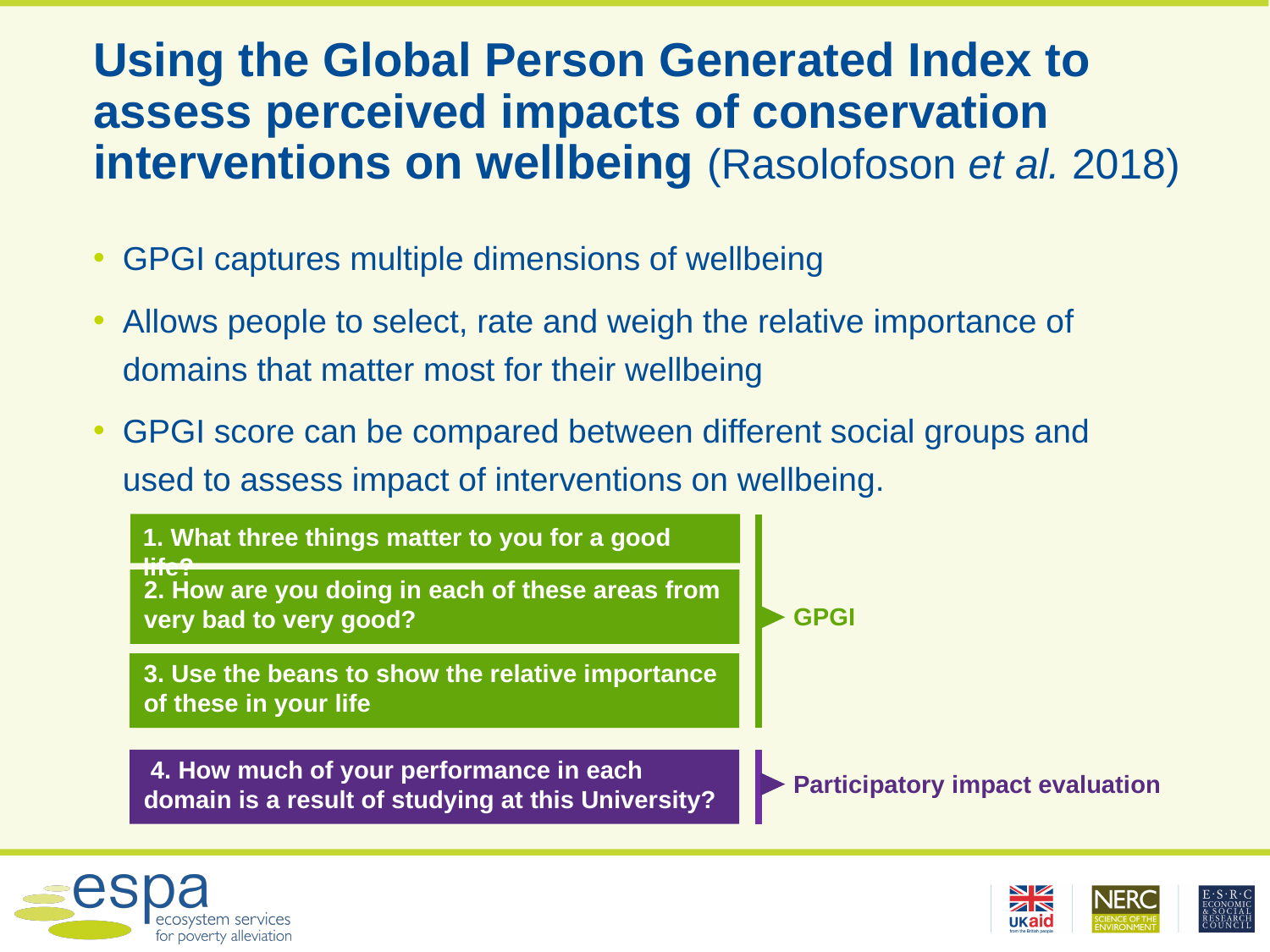

# Using the Global Person Generated Index to assess perceived impacts of conservation interventions on wellbeing (Rasolofoson et al. 2018)
GPGI captures multiple dimensions of wellbeing
Allows people to select, rate and weigh the relative importance of domains that matter most for their wellbeing
GPGI score can be compared between different social groups and used to assess impact of interventions on wellbeing.

1. What three things matter to you for a good life?
2. How are you doing in each of these areas from very bad to very good?

GPGI

3. Use the beans to show the relative importance of these in your life

 4. How much of your performance in each domain is a result of studying at this University?

Participatory impact evaluation